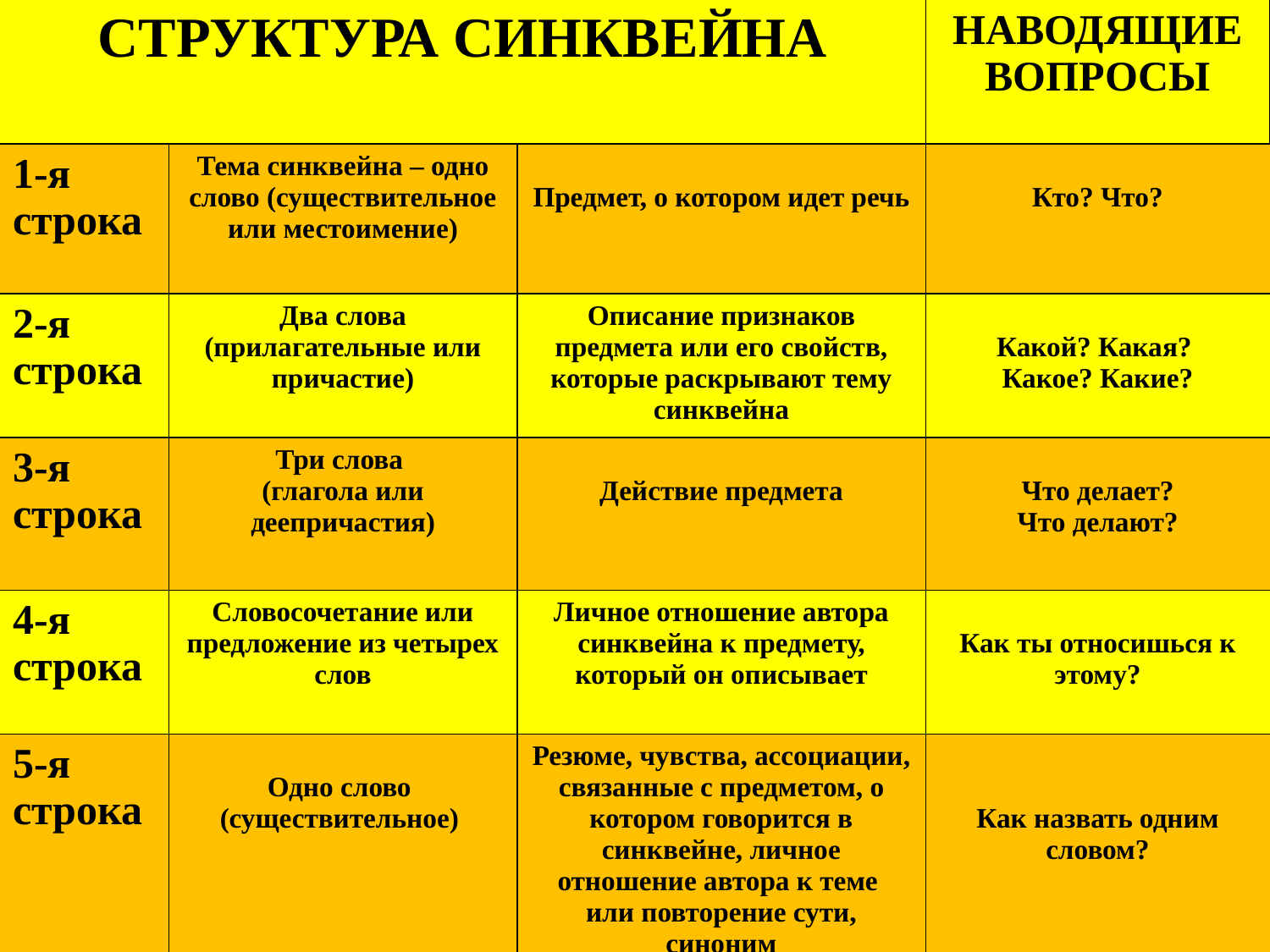

| СТРУКТУРА СИНКВЕЙНА |  |  | НАВОДЯЩИЕ ВОПРОСЫ |
| --- | --- | --- | --- |
| 1-я строка | Тема синквейна – одно слово (существительное или местоимение) | Предмет, о котором идет речь | Кто? Что? |
| 2-я строка | Два слова (прилагательные или причастие) | Описание признаков предмета или его свойств, которые раскрывают тему синквейна | Какой? Какая? Какое? Какие? |
| 3-я строка | Три слова (глагола или деепричастия) | Действие предмета | Что делает? Что делают? |
| 4-я строка | Словосочетание или предложение из четырех слов | Личное отношение автора синквейна к предмету, который он описывает | Как ты относишься к этому? |
| 5-я строка | Одно слово (существительное) | Резюме, чувства, ассоциации, связанные с предметом, о котором говорится в синквейне, личное отношение автора к теме или повторение сути, синоним | Как назвать одним словом? |
# СТРУКТУРА ДИДАКТИЧЕСКОГО СИНКВЕЙНА